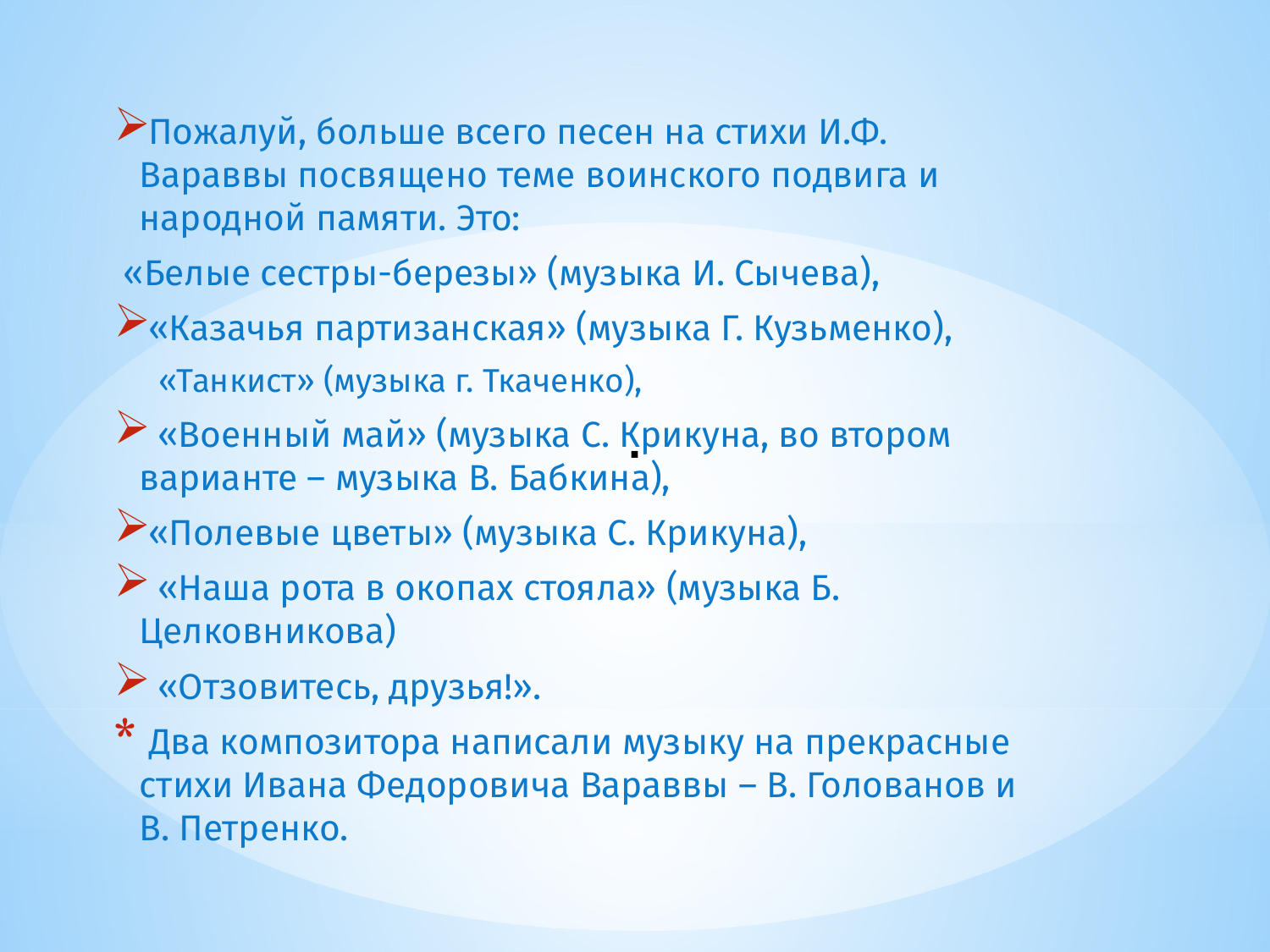

Пожалуй, больше всего песен на стихи И.Ф. Вараввы посвящено теме воинского подвига и народной памяти. Это:
 «Белые сестры-березы» (музыка И. Сычева),
«Казачья партизанская» (музыка Г. Кузьменко),
«Танкист» (музыка г. Ткаченко),
 «Военный май» (музыка С. Крикуна, во втором варианте – музыка В. Бабкина),
«Полевые цветы» (музыка С. Крикуна),
 «Наша рота в окопах стояла» (музыка Б. Целковникова)
 «Отзовитесь, друзья!».
 Два композитора написали музыку на прекрасные стихи Ивана Федоровича Вараввы – В. Голованов и В. Петренко.
.